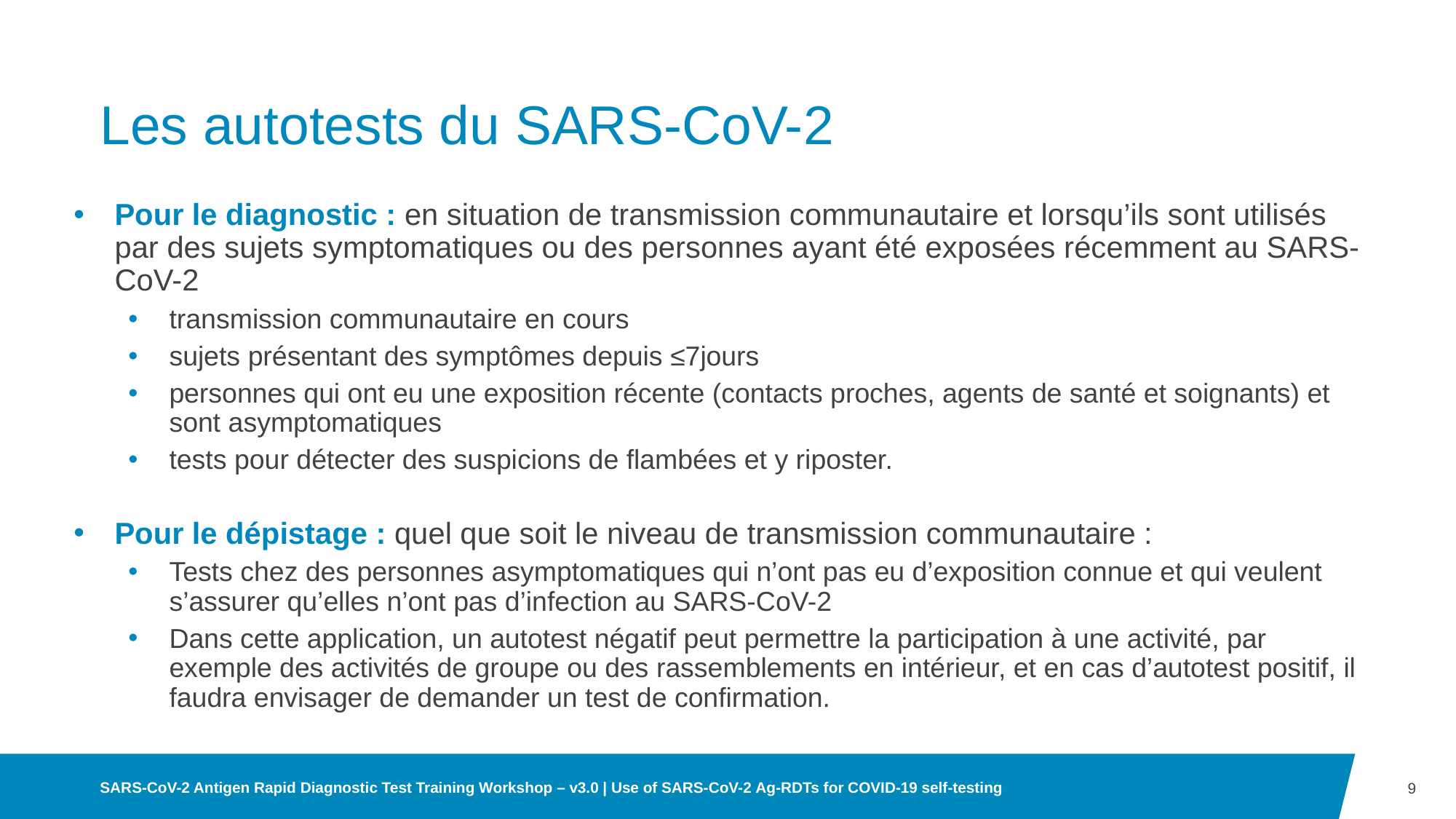

# Les autotests du SARS-CoV-2
Pour le diagnostic : en situation de transmission communautaire et lorsqu’ils sont utilisés par des sujets symptomatiques ou des personnes ayant été exposées récemment au SARS-CoV-2
transmission communautaire en cours
sujets présentant des symptômes depuis ≤7jours
personnes qui ont eu une exposition récente (contacts proches, agents de santé et soignants) et sont asymptomatiques
tests pour détecter des suspicions de flambées et y riposter.

Pour le dépistage : quel que soit le niveau de transmission communautaire :
Tests chez des personnes asymptomatiques qui n’ont pas eu d’exposition connue et qui veulent s’assurer qu’elles n’ont pas d’infection au SARS-CoV-2
Dans cette application, un autotest négatif peut permettre la participation à une activité, par exemple des activités de groupe ou des rassemblements en intérieur, et en cas d’autotest positif, il faudra envisager de demander un test de confirmation.
9
SARS-CoV-2 Antigen Rapid Diagnostic Test Training Workshop – v3.0 | Use of SARS-CoV-2 Ag-RDTs for COVID-19 self-testing